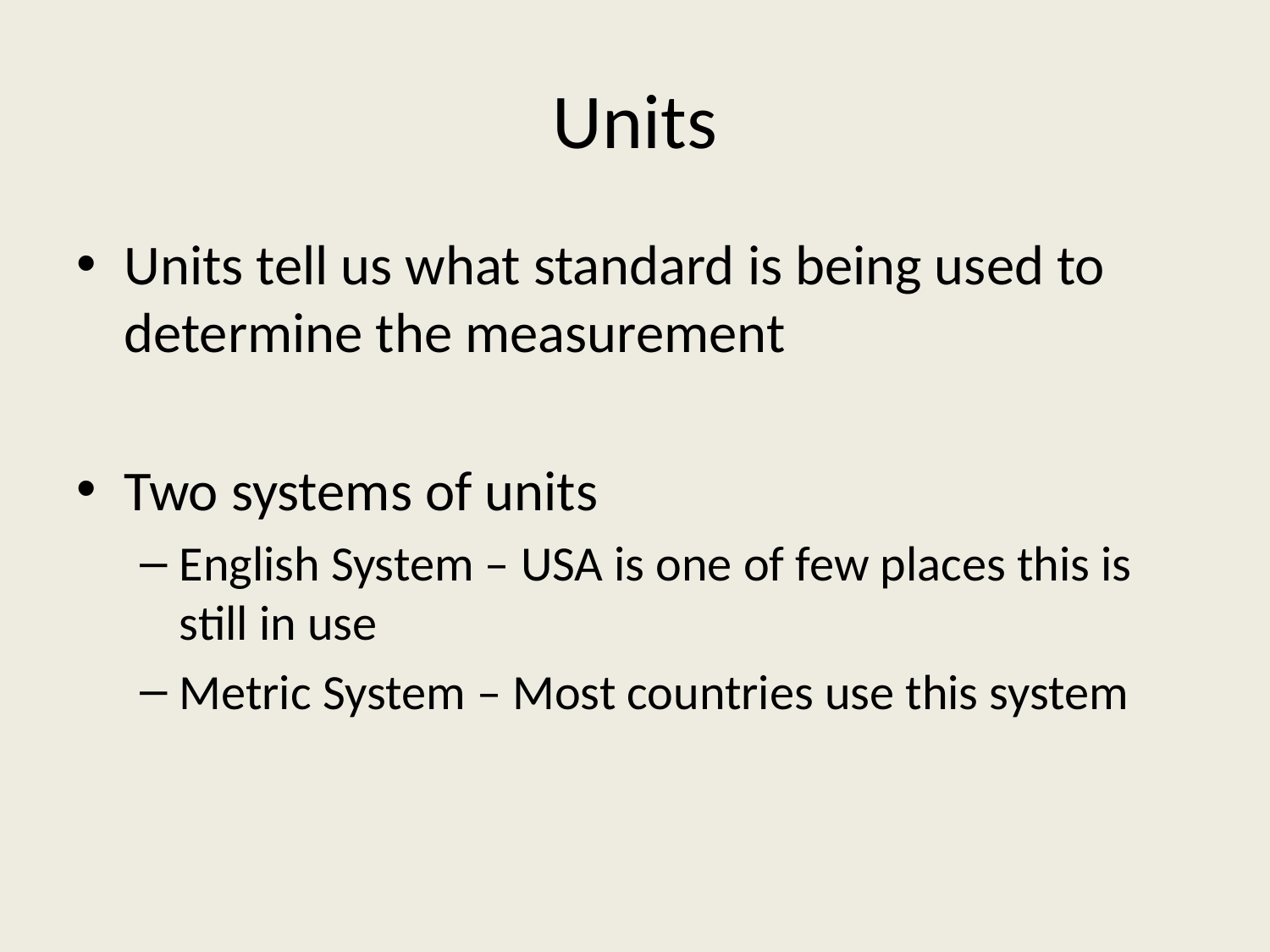

# Units
Units tell us what standard is being used to determine the measurement

Two systems of units
English System – USA is one of few places this is still in use
Metric System – Most countries use this system